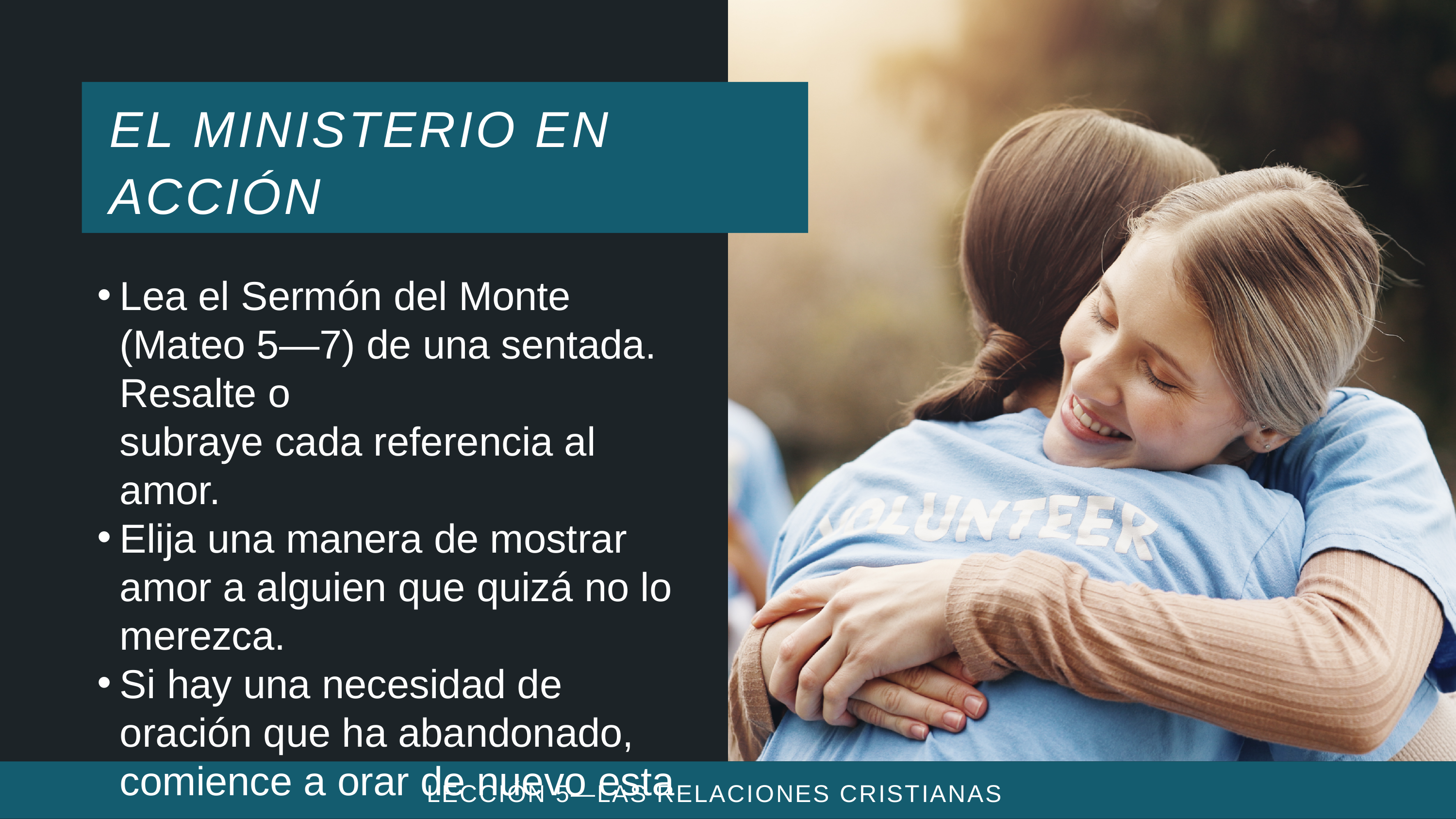

Lea el Sermón del Monte (Mateo 5—7) de una sentada. Resalte o
subraye cada referencia al amor.
Elija una manera de mostrar amor a alguien que quizá no lo merezca.
Si hay una necesidad de oración que ha abandonado, comience a orar de nuevo esta semana.